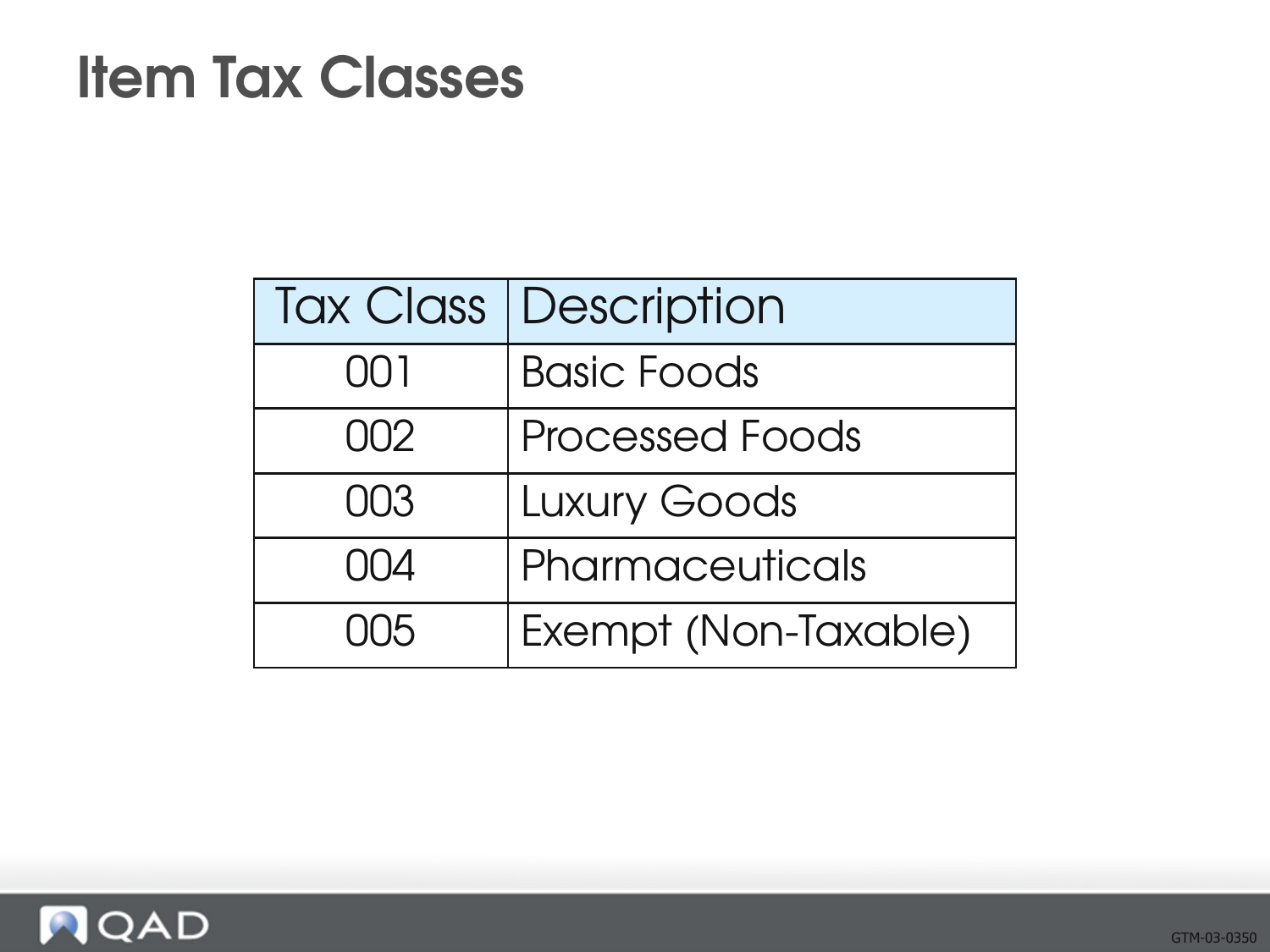

# Item Tax Classes
| Tax Class | Description |
| --- | --- |
| 001 | Basic Foods |
| 002 | Processed Foods |
| 003 | Luxury Goods |
| 004 | Pharmaceuticals |
| 005 | Exempt (Non-Taxable) |
GTM-03-0350